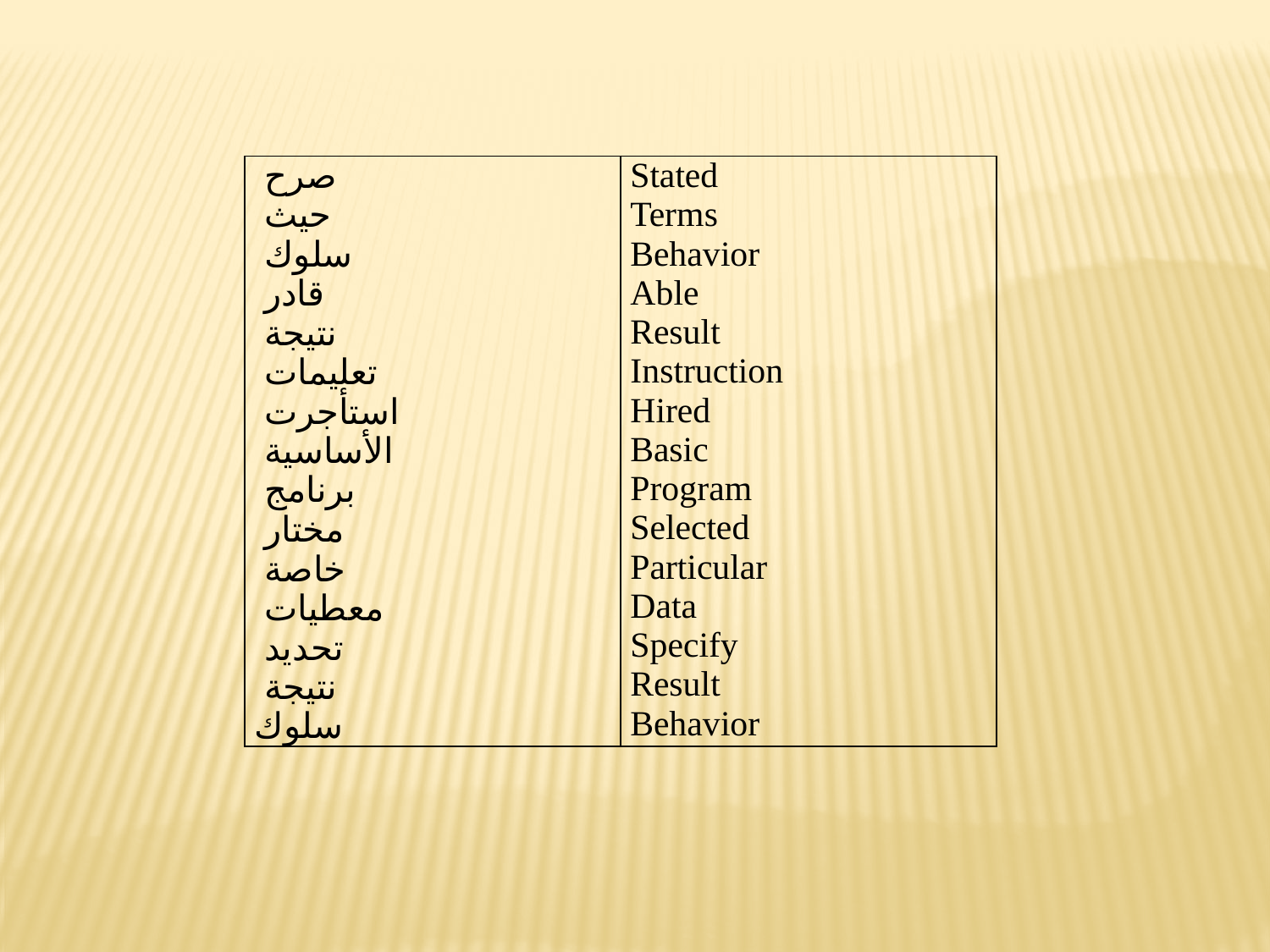

| صرح حيث سلوك قادر نتيجة تعليمات استأجرت الأساسية برنامج مختار خاصة معطيات تحديد نتيجة سلوك | Stated Terms Behavior Able Result Instruction Hired Basic Program Selected Particular Data Specify Result Behavior |
| --- | --- |